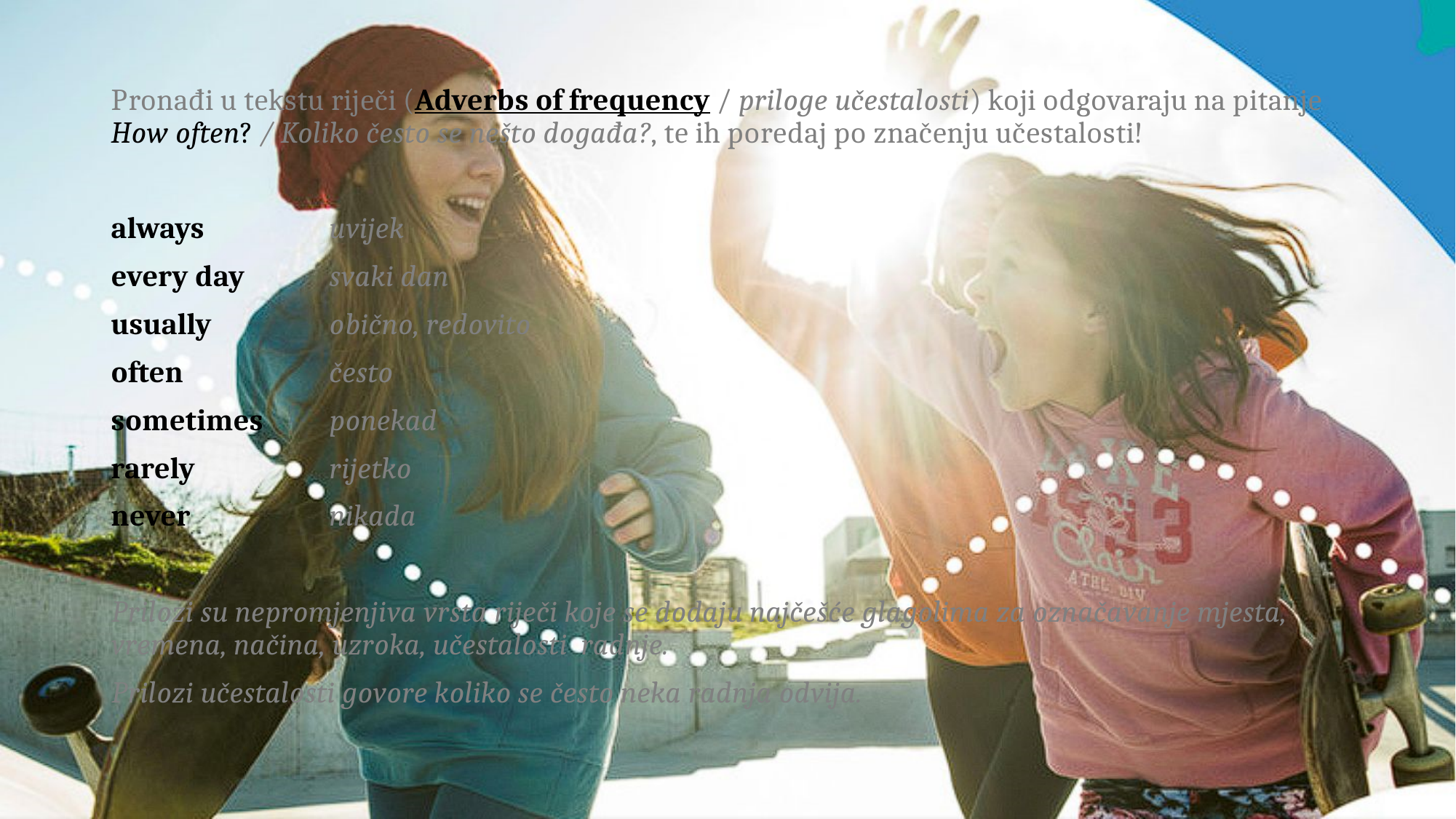

Pronađi u tekstu riječi (Adverbs of frequency / priloge učestalosti) koji odgovaraju na pitanje How often? / Koliko često se nešto događa?, te ih poredaj po značenju učestalosti!

always 		uvijek
every day 	svaki dan
usually 		obično, redovito
often 		često
sometimes 	ponekad
rarely 		rijetko
never		nikada

Prilozi su nepromjenjiva vrsta riječi koje se dodaju najčešće glagolima za označavanje mjesta, vremena, načina, uzroka, učestalosti  radnje.
Prilozi učestalosti govore koliko se često neka radnja odvija.